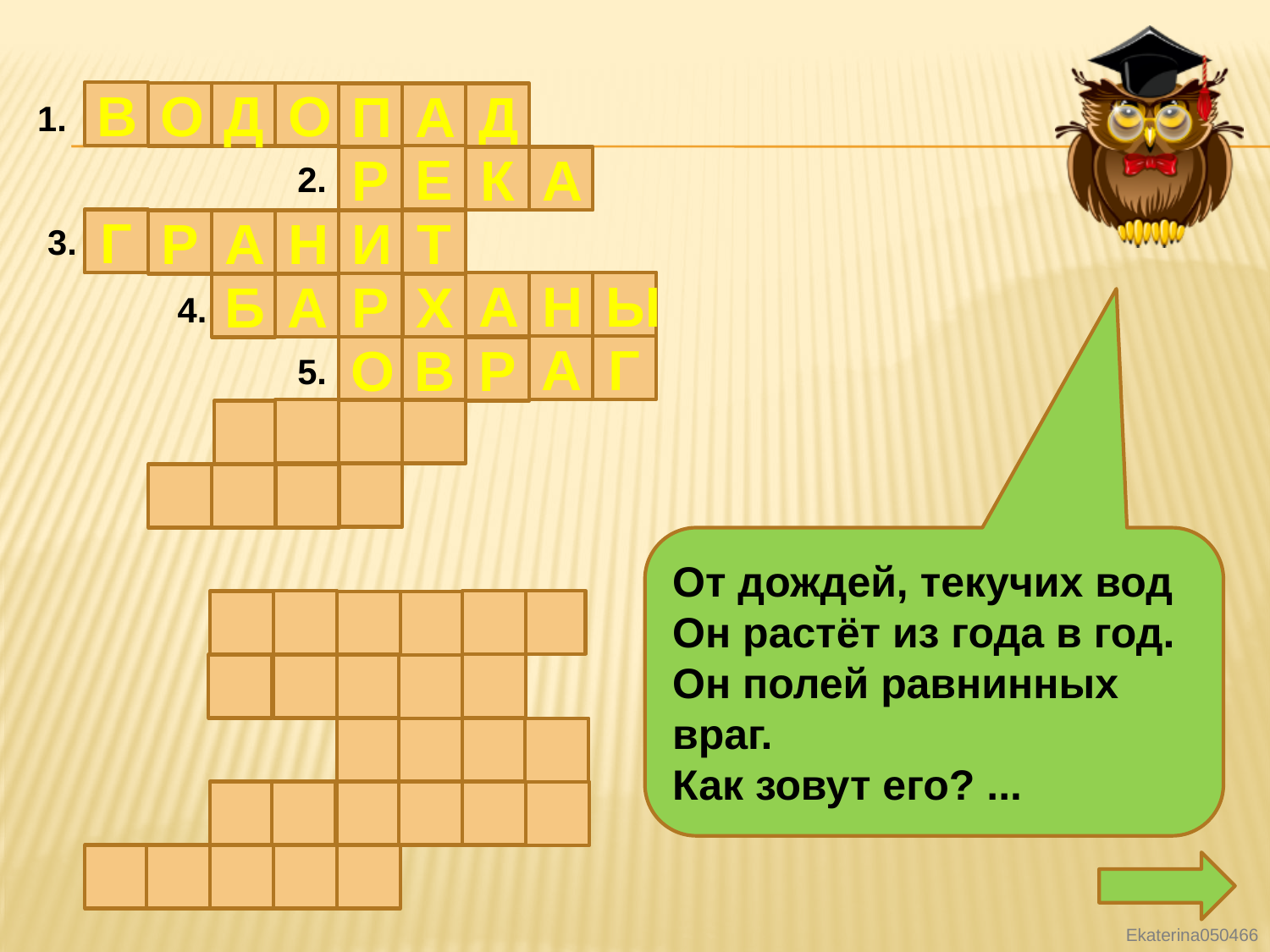

В
О
Д
О
П
А
Д
1.
Е
К
А
Р
2.
Г
Н
Т
Р
А
И
3.
А
Н
Ы
Р
А
Б
Х
4.
А
Г
О
В
Р
5.

От дождей, текучих вод
Он растёт из года в год.
Он полей равнинных враг.
Как зовут его? ...